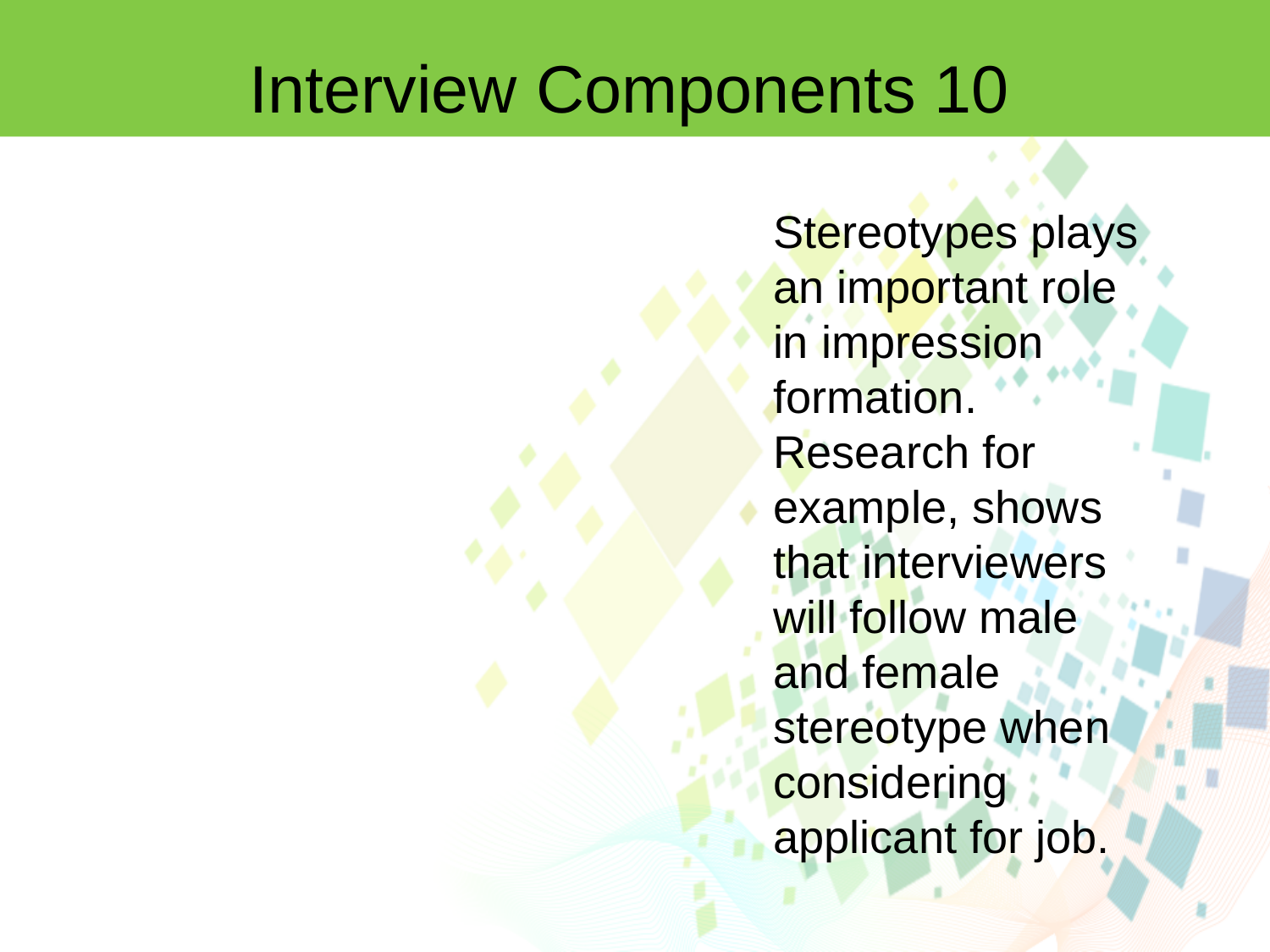

Interview Components 10
Stereotypes plays an important role in impression formation. Research for example, shows that interviewers will follow male and female stereotype when considering applicant for job.